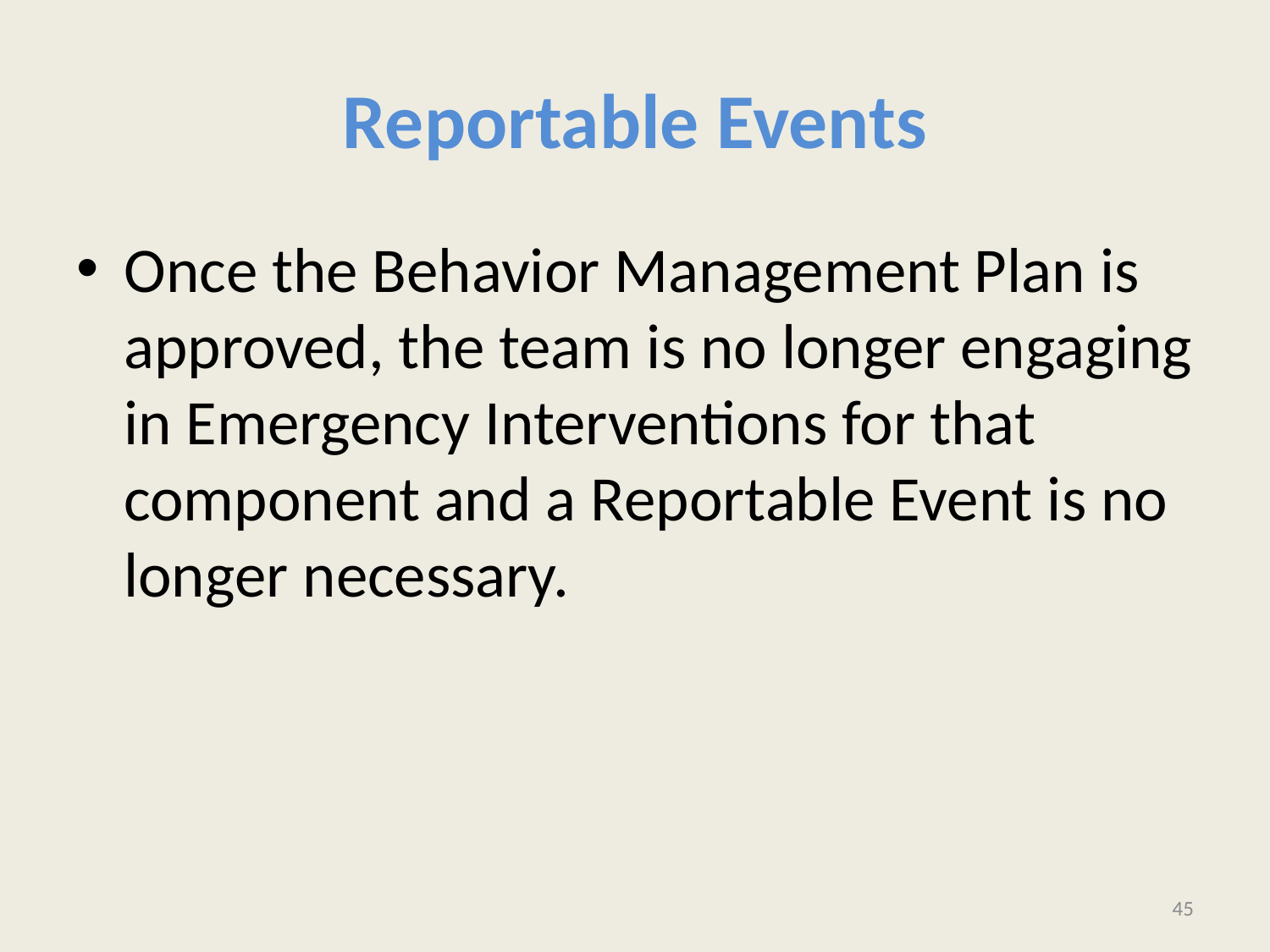

# Reportable Events
Once the Behavior Management Plan is approved, the team is no longer engaging in Emergency Interventions for that component and a Reportable Event is no longer necessary.

45